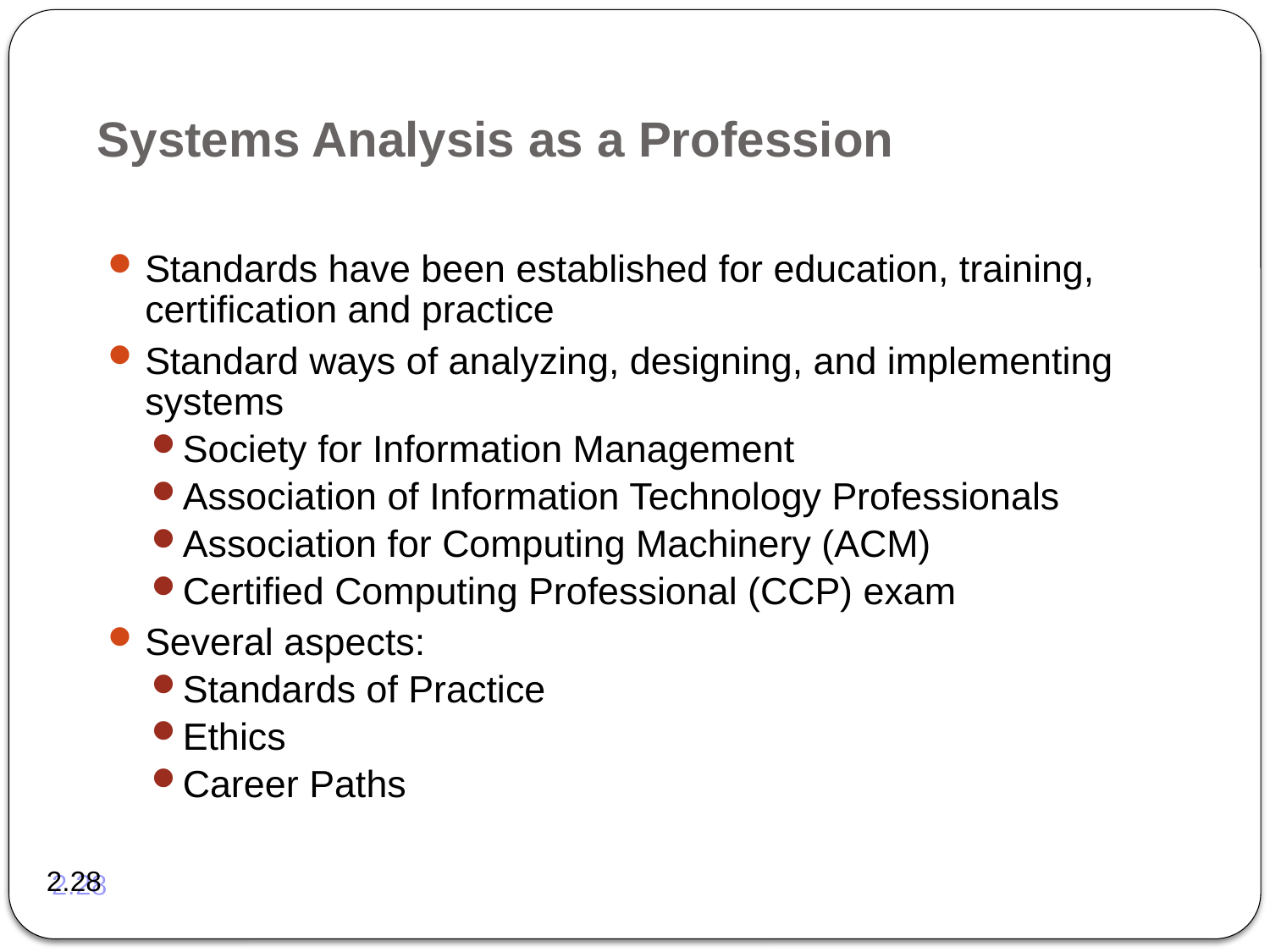

# Systems Analysis as a Profession
Standards have been established for education, training, certification and practice
Standard ways of analyzing, designing, and implementing systems
Society for Information Management
Association of Information Technology Professionals
Association for Computing Machinery (ACM)
Certified Computing Professional (CCP) exam
Several aspects:
Standards of Practice
Ethics
Career Paths
2.28